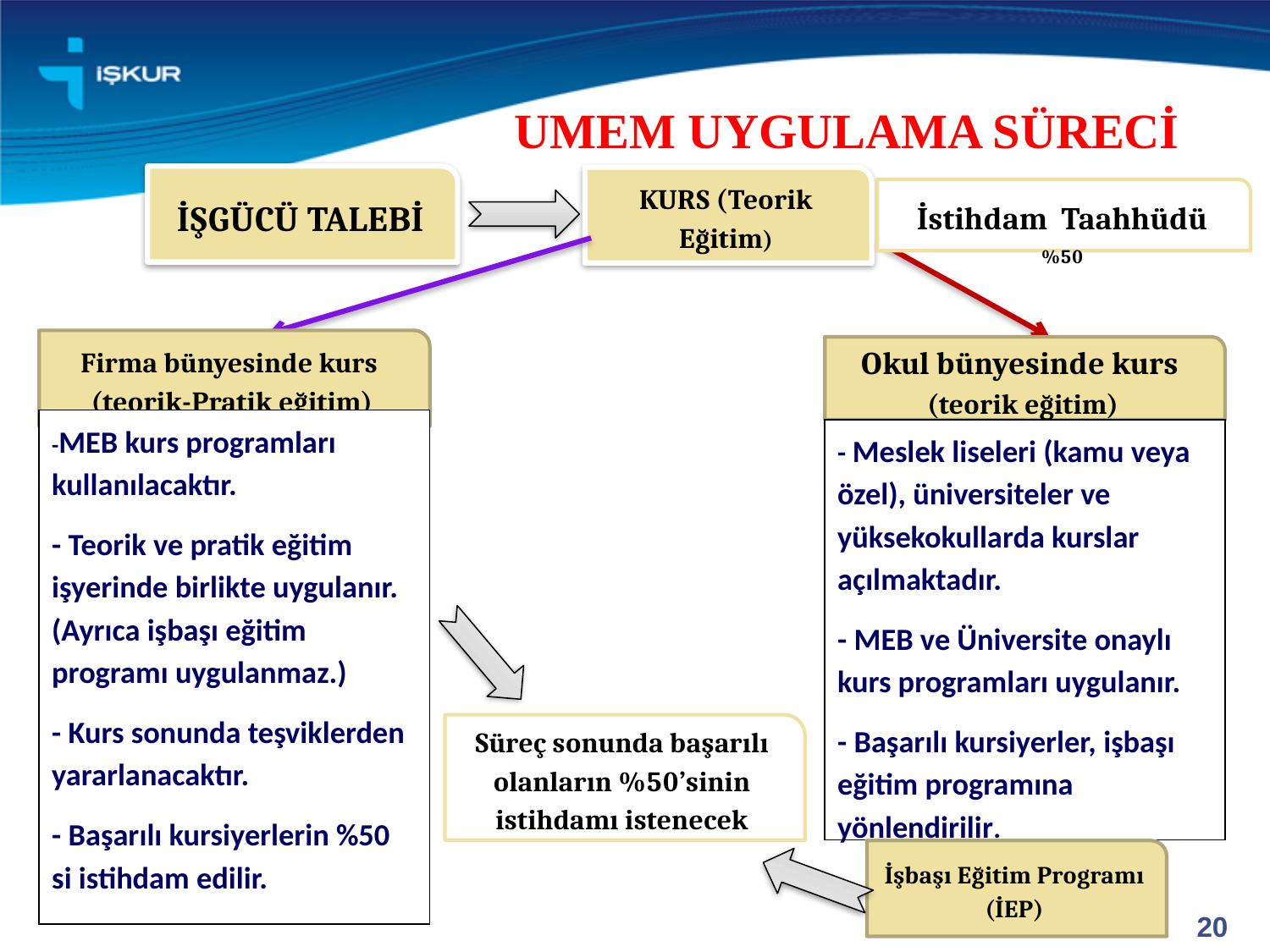

UMEM UYGULAMA SÜRECİ
İŞGÜCÜ TALEBİ
KURS (Teorik Eğitim)
İstihdam Taahhüdü %50

Firma bünyesinde kurs
(teorik-Pratik eğitim)
Okul bünyesinde kurs
(teorik eğitim)
-MEB kurs programları kullanılacaktır.
- Teorik ve pratik eğitim işyerinde birlikte uygulanır. (Ayrıca işbaşı eğitim programı uygulanmaz.)
- Kurs sonunda teşviklerden yararlanacaktır.
- Başarılı kursiyerlerin %50 si istihdam edilir.
- Meslek liseleri (kamu veya özel), üniversiteler ve  yüksekokullarda kurslar açılmaktadır.
- MEB ve Üniversite onaylı kurs programları uygulanır.
- Başarılı kursiyerler, işbaşı eğitim programına yönlendirilir.

Süreç sonunda başarılı olanların %50’sinin istihdamı istenecek
İşbaşı Eğitim Programı (İEP)

20